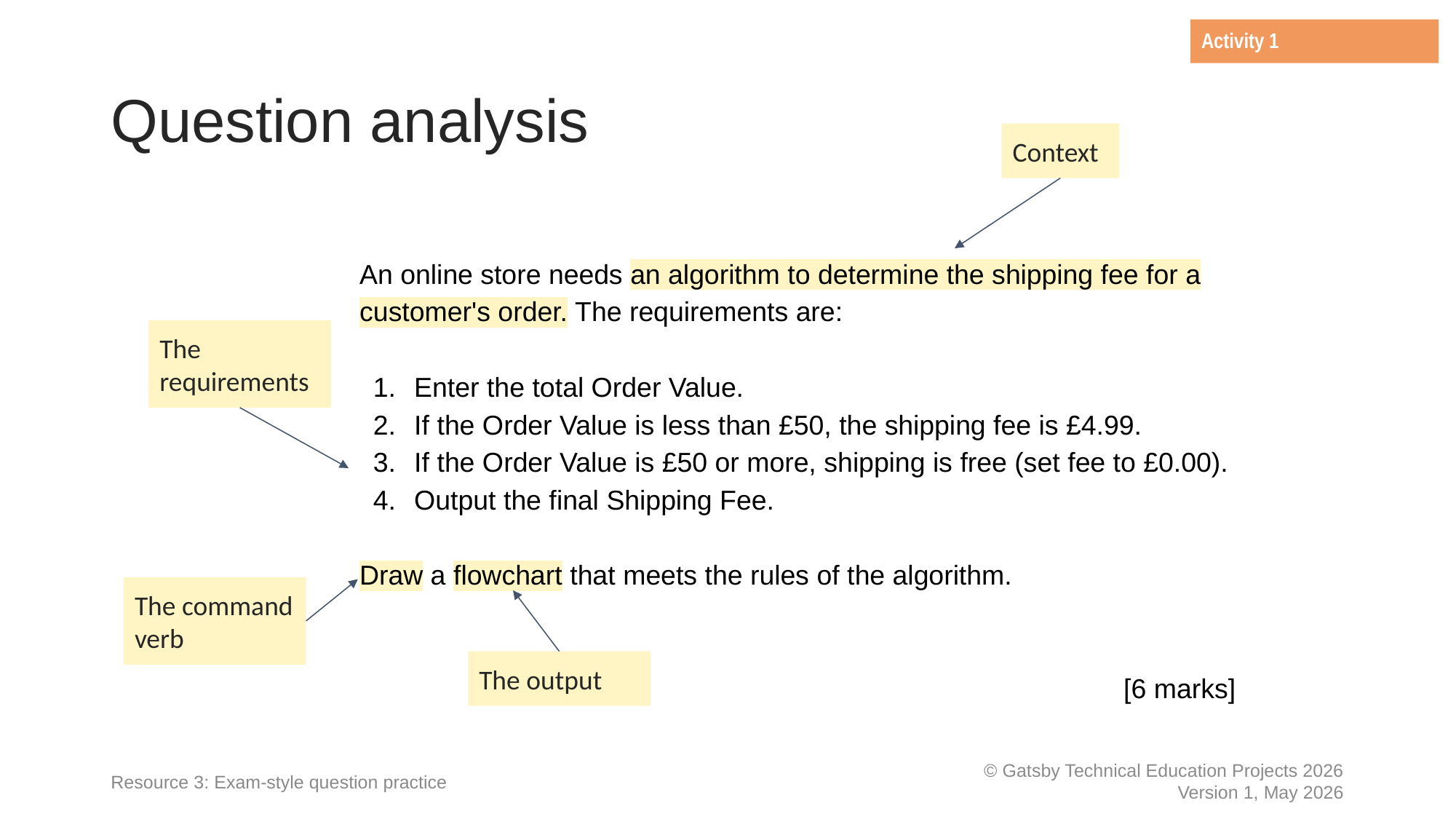

Activity 1
# Question analysis
Context
An online store needs an algorithm to determine the shipping fee for a customer's order. The requirements are:

Enter the total Order Value.
If the Order Value is less than £50, the shipping fee is £4.99.
If the Order Value is £50 or more, shipping is free (set fee to £0.00).
Output the final Shipping Fee.

Draw a flowchart that meets the rules of the algorithm.

															[6 marks]

The requirements
The command verb
The output
Resource 3: Exam-style question practice